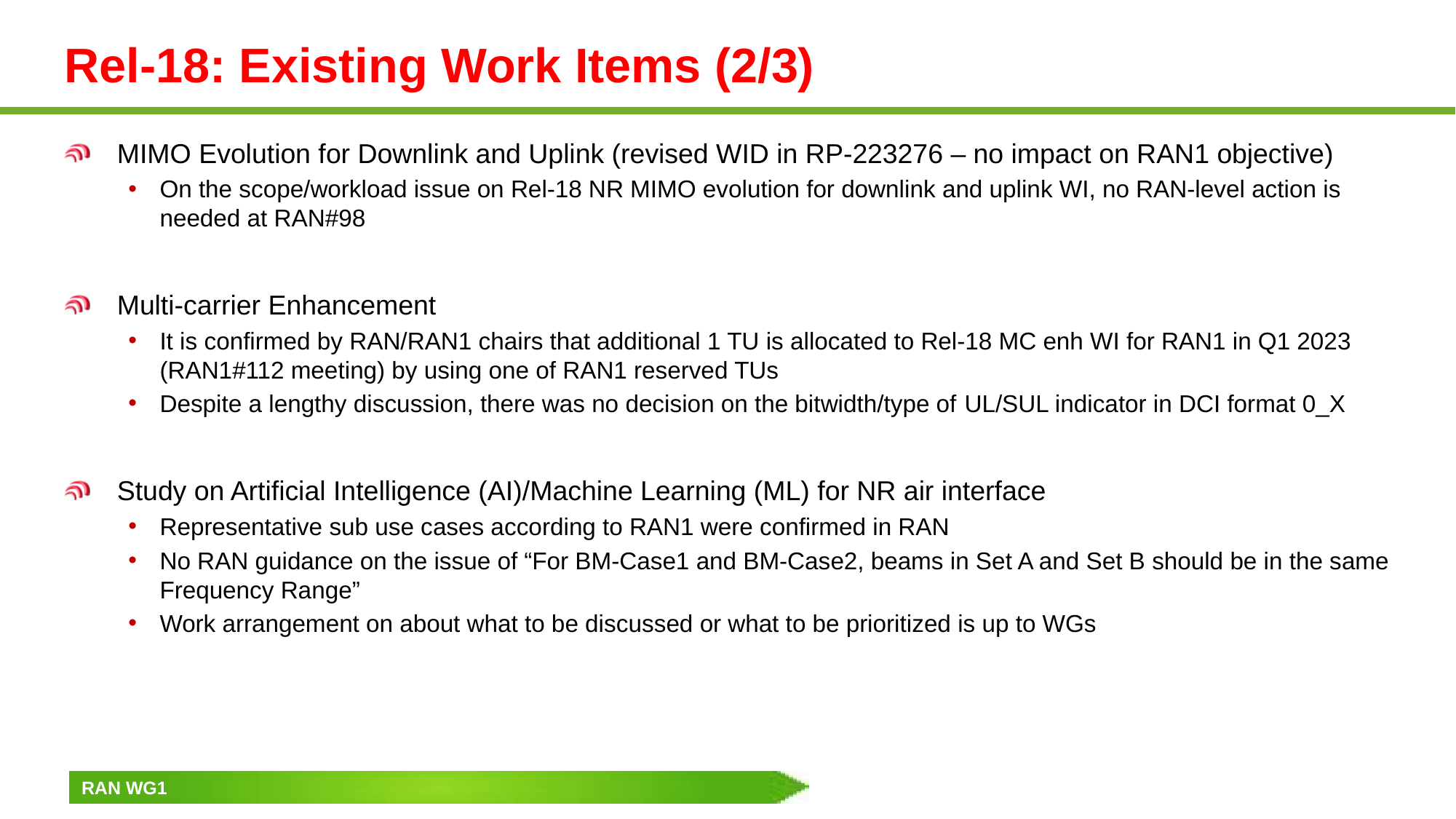

# Rel-18: Existing Work Items (2/3)
MIMO Evolution for Downlink and Uplink (revised WID in RP-223276 – no impact on RAN1 objective)
On the scope/workload issue on Rel-18 NR MIMO evolution for downlink and uplink WI, no RAN-level action is needed at RAN#98

Multi-carrier Enhancement
It is confirmed by RAN/RAN1 chairs that additional 1 TU is allocated to Rel-18 MC enh WI for RAN1 in Q1 2023 (RAN1#112 meeting) by using one of RAN1 reserved TUs
Despite a lengthy discussion, there was no decision on the bitwidth/type of UL/SUL indicator in DCI format 0_X

Study on Artificial Intelligence (AI)/Machine Learning (ML) for NR air interface
Representative sub use cases according to RAN1 were confirmed in RAN
No RAN guidance on the issue of “For BM-Case1 and BM-Case2, beams in Set A and Set B should be in the same Frequency Range”
Work arrangement on about what to be discussed or what to be prioritized is up to WGs